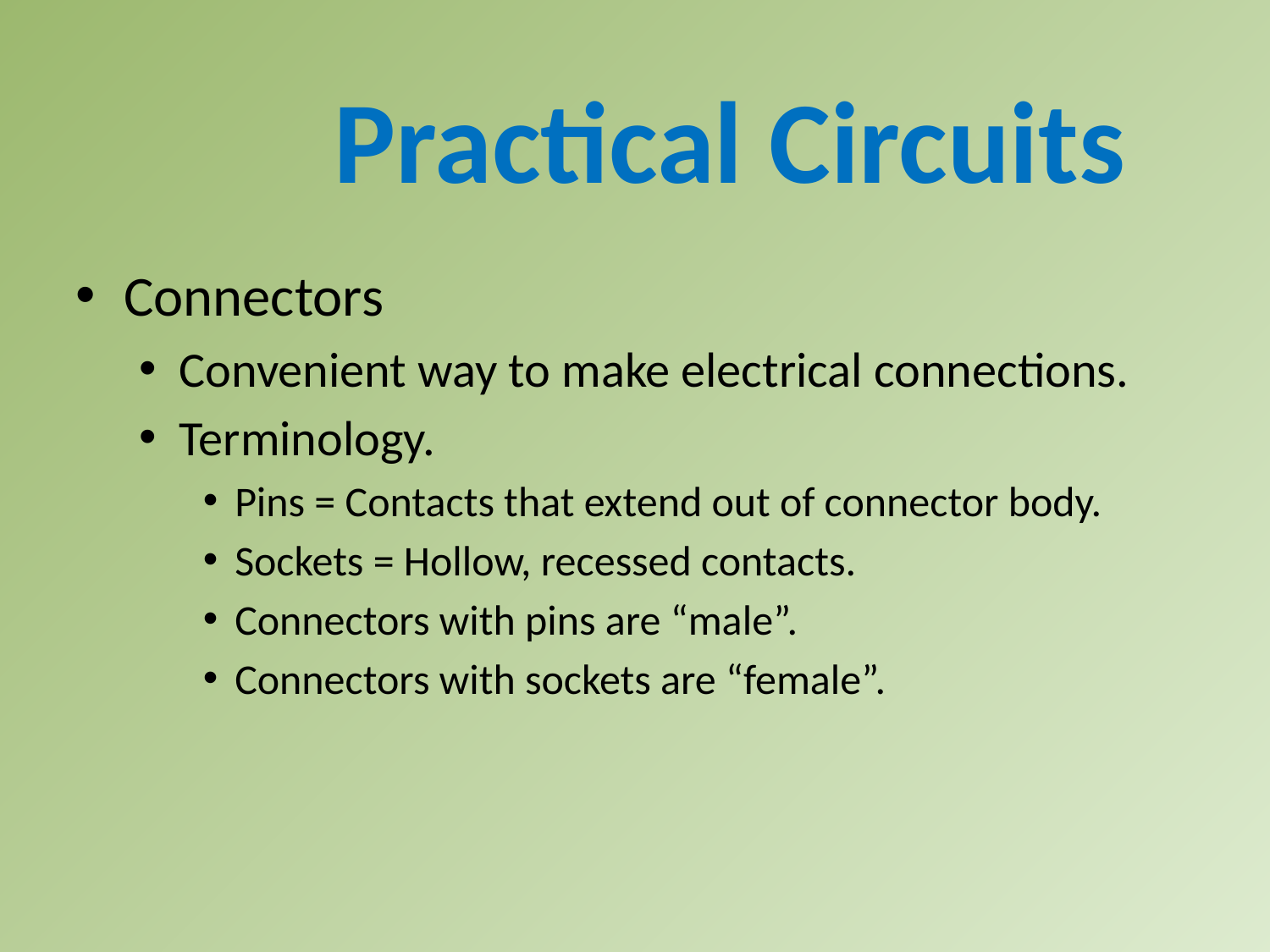

Practical Circuits
Connectors
Convenient way to make electrical connections.
Terminology.
Pins = Contacts that extend out of connector body.
Sockets = Hollow, recessed contacts.
Connectors with pins are “male”.
Connectors with sockets are “female”.